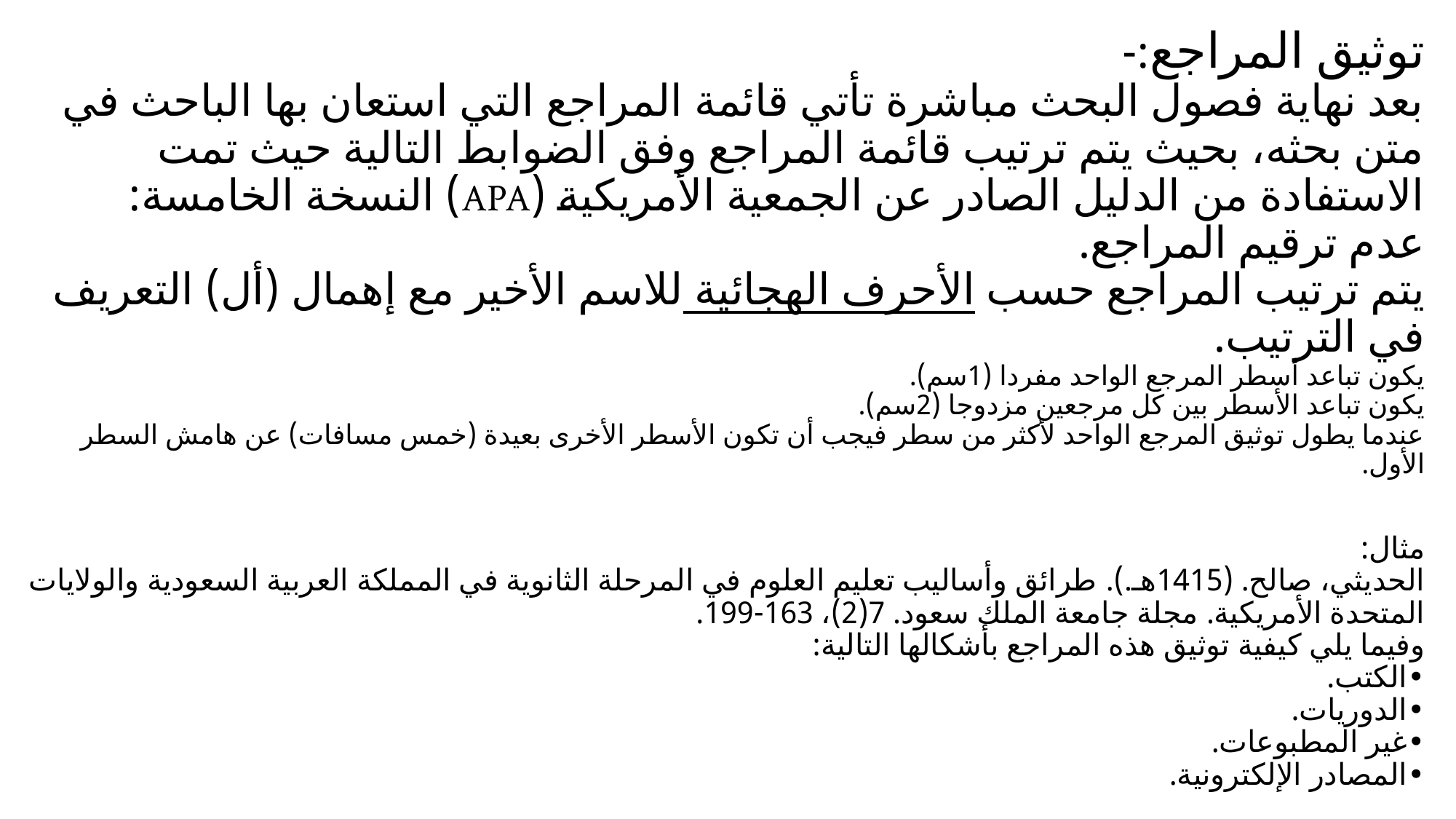

# توثيق المراجع:- بعد نهاية فصول البحث مباشرة تأتي قائمة المراجع التي استعان بها الباحث في متن بحثه، بحيث يتم ترتيب قائمة المراجع وفق الضوابط التالية حيث تمت الاستفادة من الدليل الصادر عن الجمعية الأمريكية (APA) النسخة الخامسة: عدم ترقيم المراجع. يتم ترتيب المراجع حسب الأحرف الهجائية للاسم الأخير مع إهمال (أل) التعريف في الترتيب. يكون تباعد أسطر المرجع الواحد مفردا (1سم). يكون تباعد الأسطر بين كل مرجعين مزدوجا (2سم). عندما يطول توثيق المرجع الواحد لأكثر من سطر فيجب أن تكون الأسطر الأخرى بعيدة (خمس مسافات) عن هامش السطر الأول. مثال: الحديثي، صالح. (1415هـ.). طرائق وأساليب تعليم العلوم في المرحلة الثانوية في المملكة العربية السعودية والولايات المتحدة الأمريكية. مجلة جامعة الملك سعود. 7(2)، 163-199. وفيما يلي كيفية توثيق هذه المراجع بأشكالها التالية: •	الكتب. •	الدوريات. •	غير المطبوعات. •	المصادر الإلكترونية.